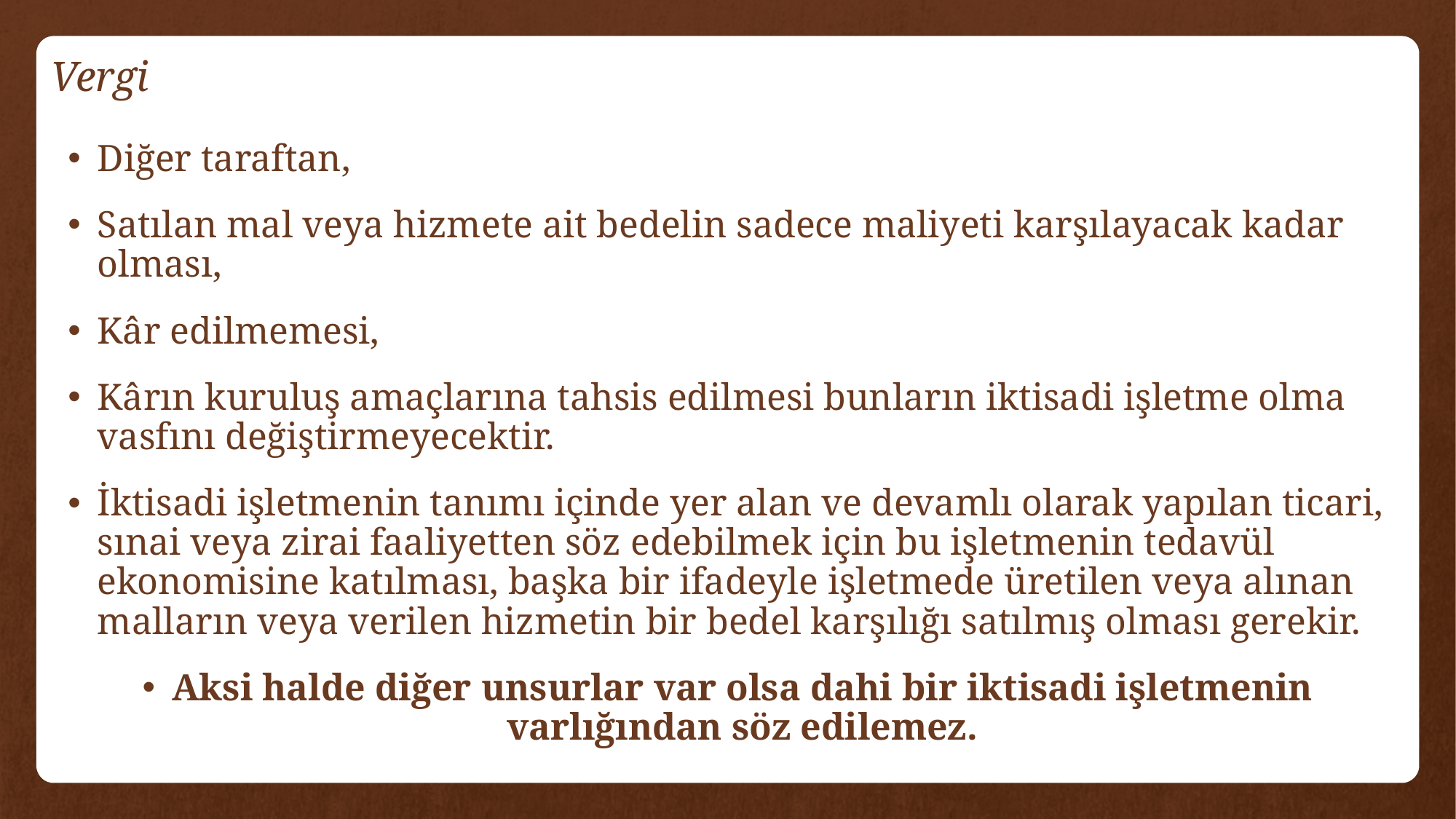

# Vergi
Diğer taraftan,
Satılan mal veya hizmete ait bedelin sadece maliyeti karşılayacak kadar olması,
Kâr edilmemesi,
Kârın kuruluş amaçlarına tahsis edilmesi bunların iktisadi işletme olma vasfını değiştirmeyecektir.
İktisadi işletmenin tanımı içinde yer alan ve devamlı olarak yapılan ticari, sınai veya zirai faaliyetten söz edebilmek için bu işletmenin tedavül ekonomisine katılması, başka bir ifadeyle işletmede üretilen veya alınan malların veya verilen hizmetin bir bedel karşılığı satılmış olması gerekir.
Aksi halde diğer unsurlar var olsa dahi bir iktisadi işletmenin varlığından söz edilemez.